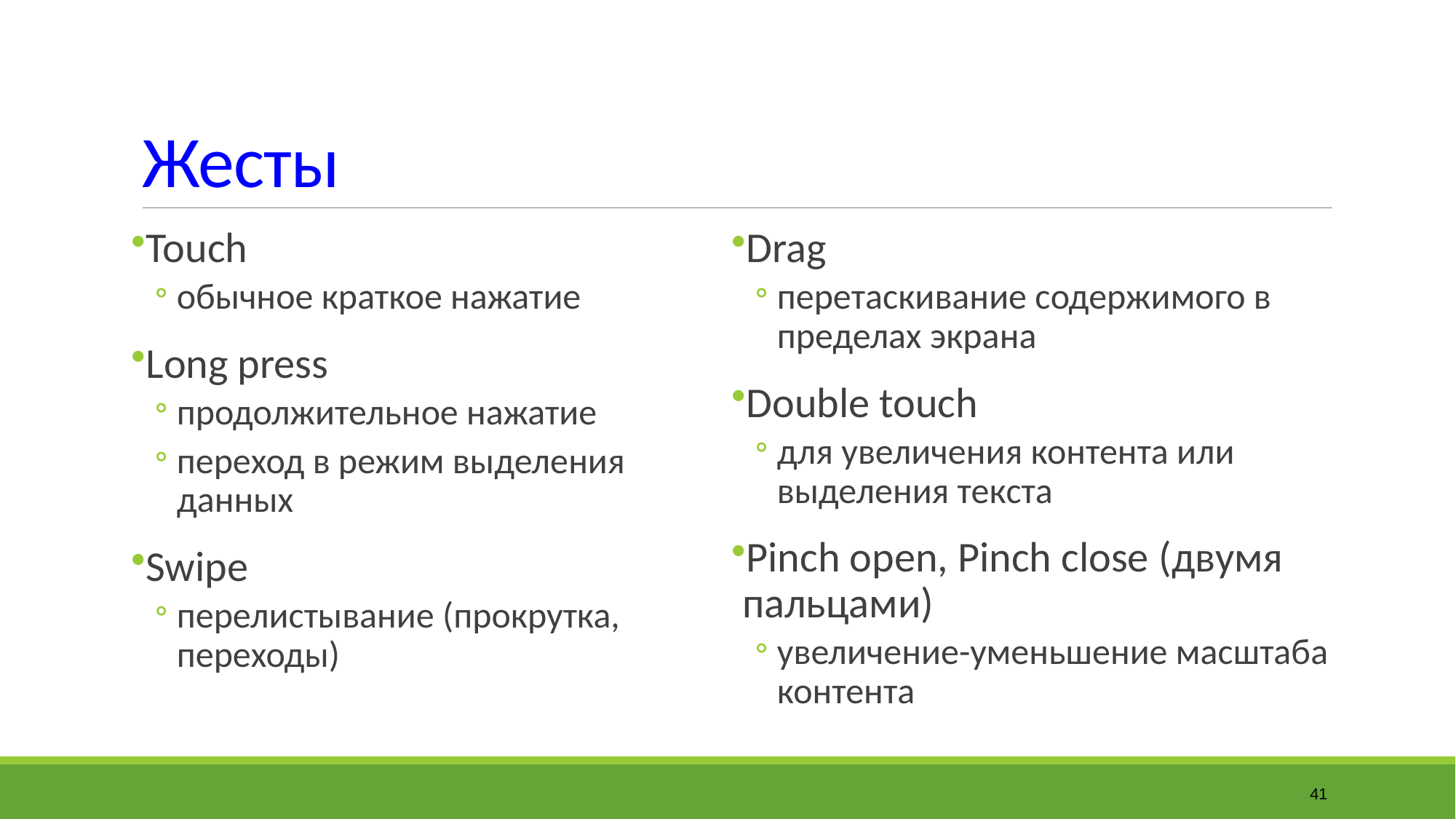

# Жесты
Touch
обычное краткое нажатие
Long press
продолжительное нажатие
переход в режим выделения данных
Swipe
перелистывание (прокрутка, переходы)
Drag
перетаскивание содержимого в пределах экрана
Double touch
для увеличения контента или выделения текста
Pinch open, Pinch close (двумя пальцами)
увеличение-уменьшение масштаба контента
41